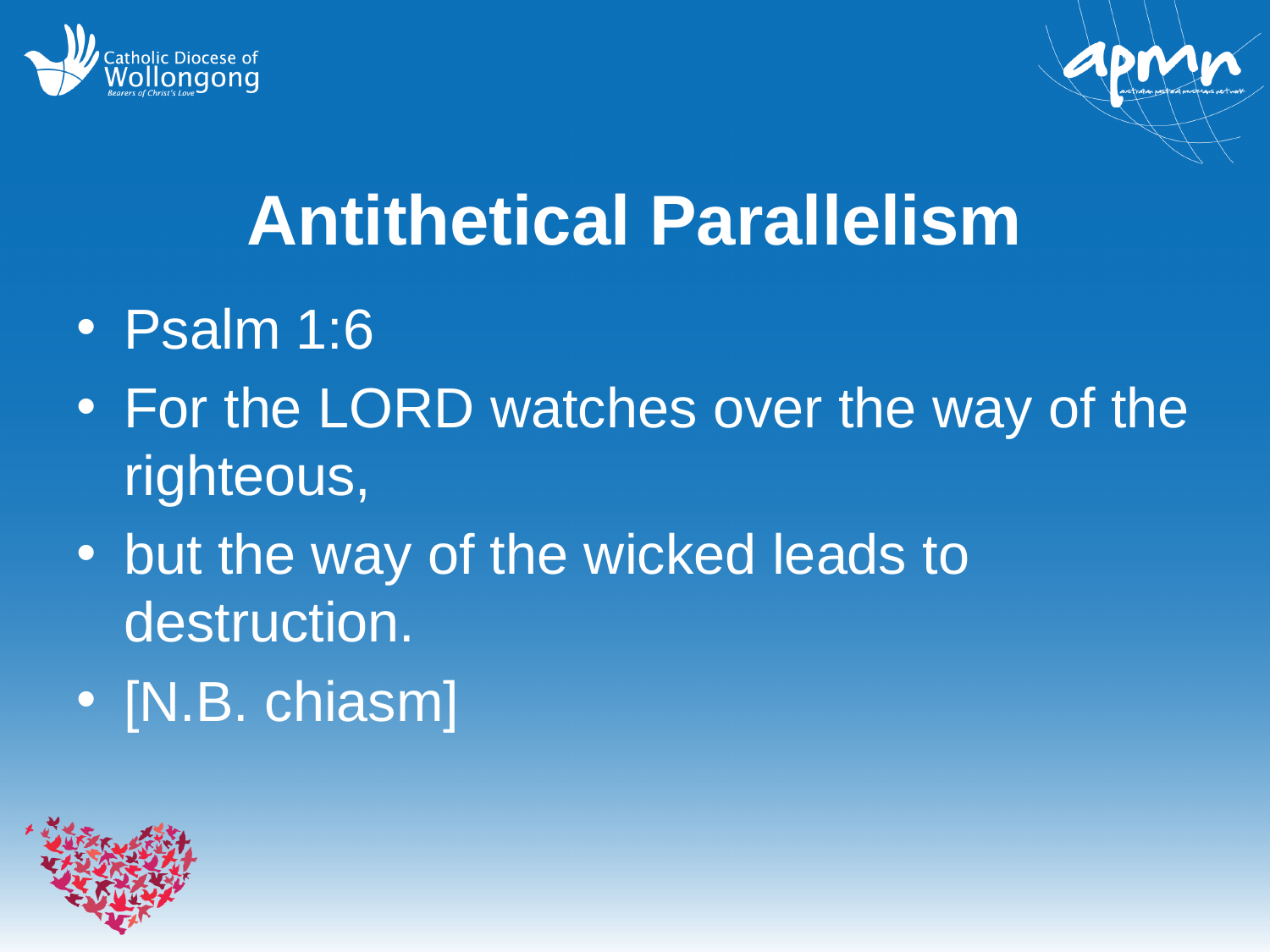

# Antithetical Parallelism
Psalm 1:6
For the LORD watches over the way of the righteous,
but the way of the wicked leads to destruction.
[N.B. chiasm]